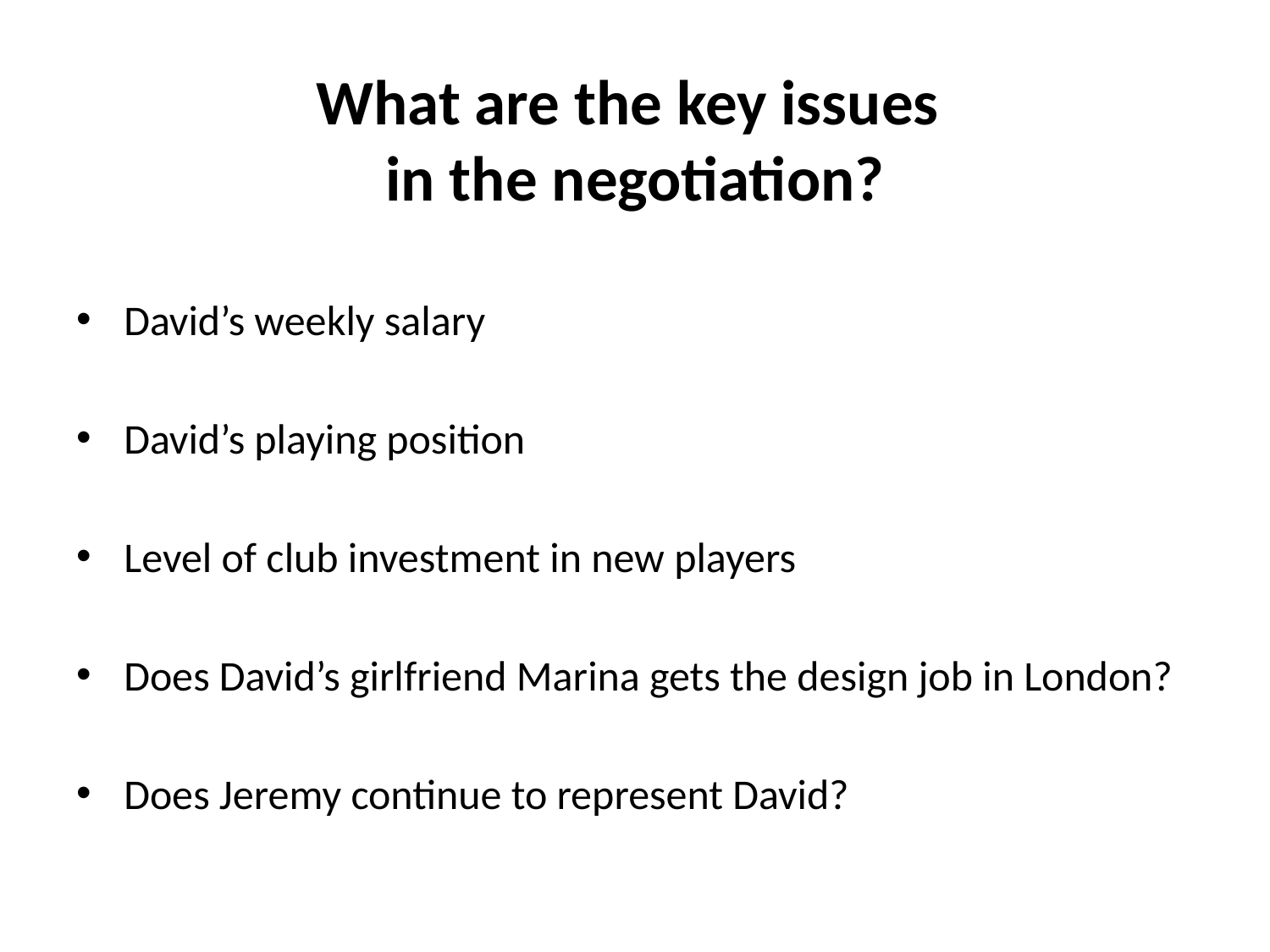

# What are the key issues in the negotiation?

David’s weekly salary

David’s playing position

Level of club investment in new players

Does David’s girlfriend Marina gets the design job in London?

Does Jeremy continue to represent David?